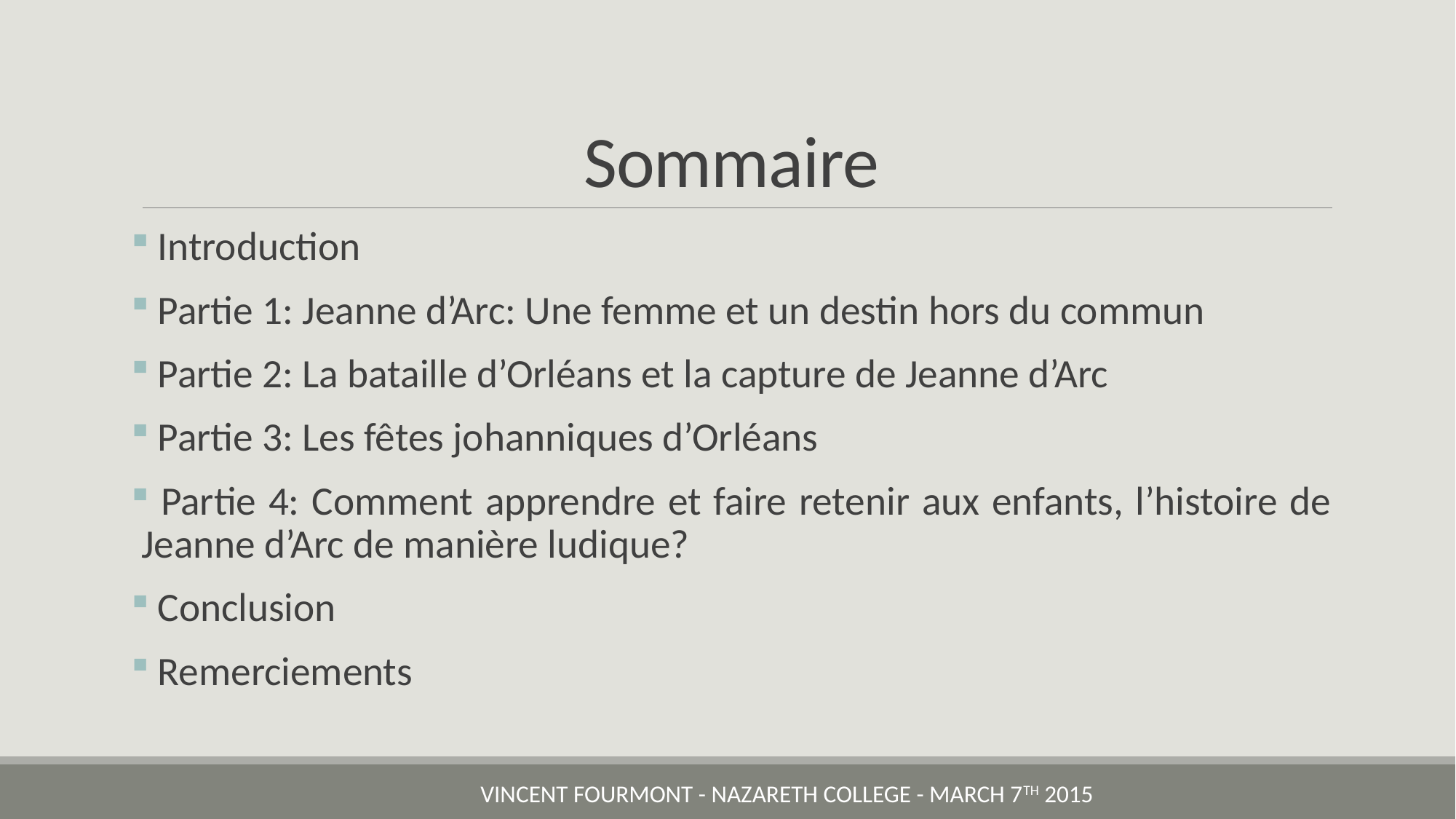

# Sommaire
 Introduction
 Partie 1: Jeanne d’Arc: Une femme et un destin hors du commun
 Partie 2: La bataille d’Orléans et la capture de Jeanne d’Arc
 Partie 3: Les fêtes johanniques d’Orléans
 Partie 4: Comment apprendre et faire retenir aux enfants, l’histoire de Jeanne d’Arc de manière ludique?
 Conclusion
 Remerciements
Vincent FOURMONT - Nazareth College - March 7th 2015